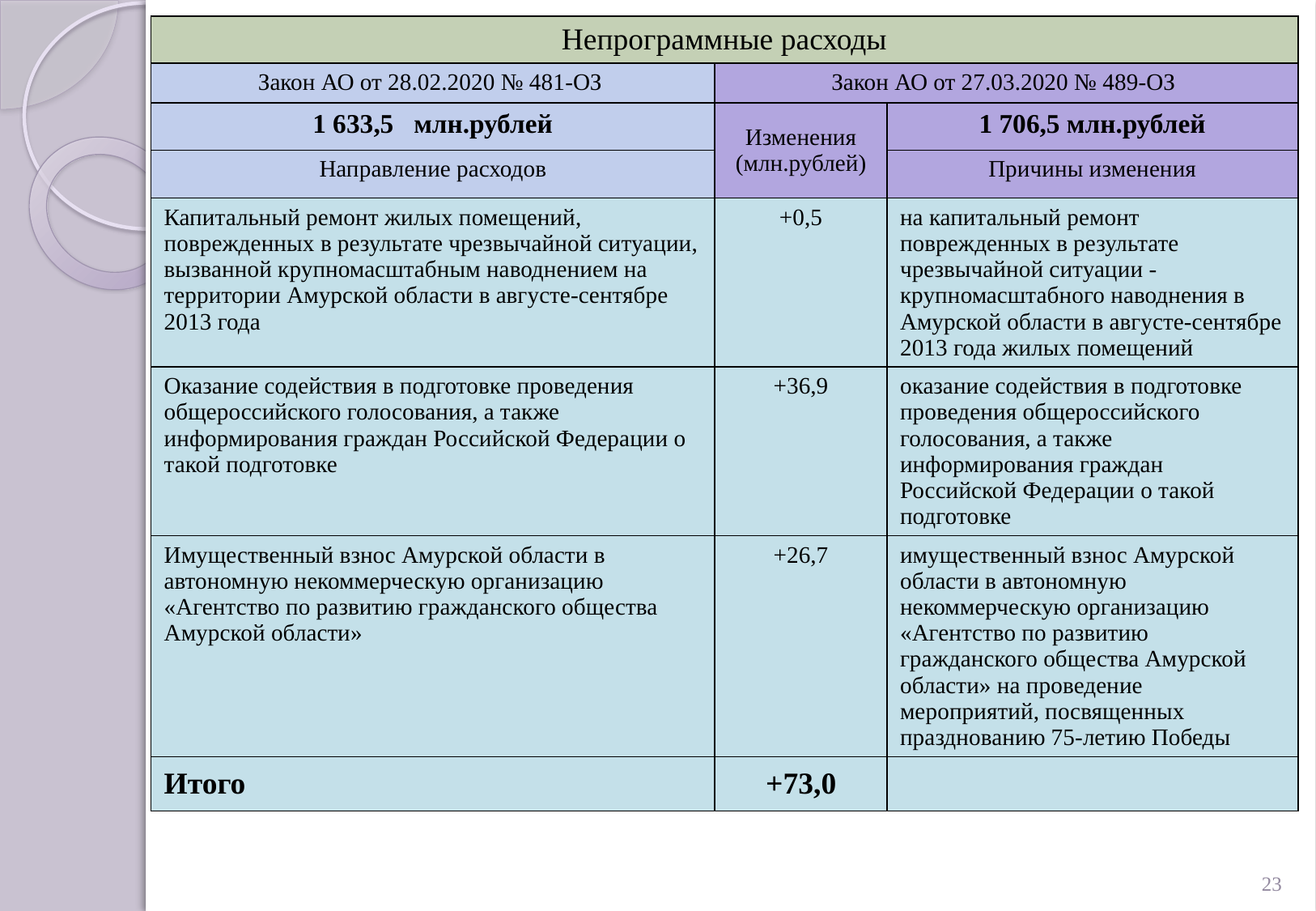

| Непрограммные расходы |  |  |
| --- | --- | --- |
| Закон АО от 28.02.2020 № 481-ОЗ | Закон АО от 27.03.2020 № 489-ОЗ |  |
| 1 633,5 млн.рублей | Изменения (млн.рублей) | 1 706,5 млн.рублей |
| Направление расходов |  | Причины изменения |
| Капитальный ремонт жилых помещений, поврежденных в результате чрезвычайной ситуации, вызванной крупномасштабным наводнением на территории Амурской области в августе-сентябре 2013 года | +0,5 | на капитальный ремонт поврежденных в результате чрезвычайной ситуации - крупномасштабного наводнения в Амурской области в августе-сентябре 2013 года жилых помещений |
| Оказание содействия в подготовке проведения общероссийского голосования, а также информирования граждан Российской Федерации о такой подготовке | +36,9 | оказание содействия в подготовке проведения общероссийского голосования, а также информирования граждан Российской Федерации о такой подготовке |
| Имущественный взнос Амурской области в автономную некоммерческую организацию «Агентство по развитию гражданского общества Амурской области» | +26,7 | имущественный взнос Амурской области в автономную некоммерческую организацию «Агентство по развитию гражданского общества Амурской области» на проведение мероприятий, посвященных празднованию 75-летию Победы |
| Итого | +73,0 |  |
23